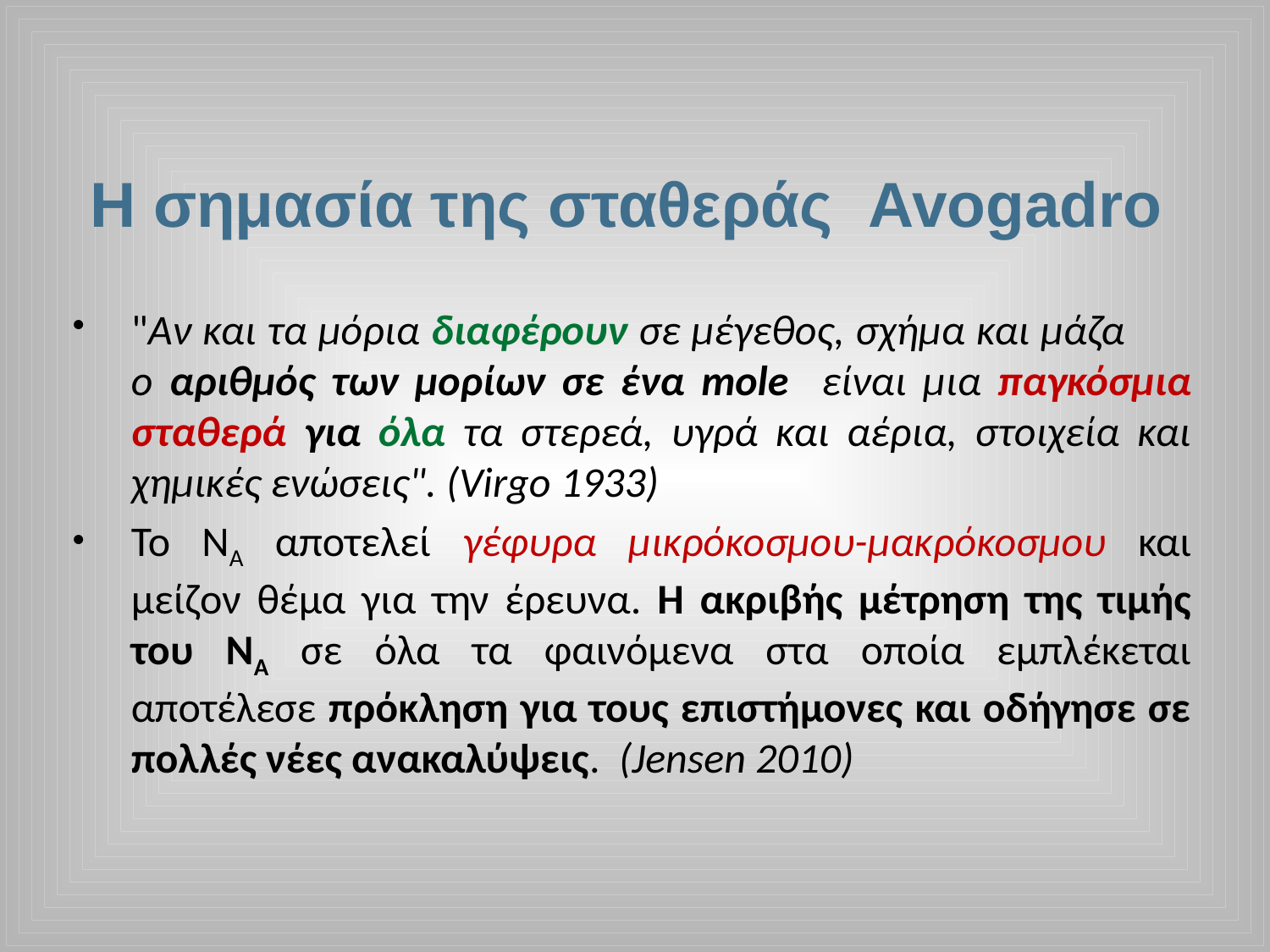

# Η σημασία της σταθεράς  Avogadro
"Αν και τα μόρια διαφέρουν σε μέγεθος, σχήμα και μάζα       ο αριθμός των μορίων σε ένα mole  είναι μια παγκόσμια σταθερά για όλα τα στερεά, υγρά και αέρια, στοιχεία και χημικές ενώσεις". (Virgo 1933)
To ΝΑ αποτελεί γέφυρα μικρόκοσμου-μακρόκοσμου και μείζον θέμα για την έρευνα. Η ακριβής μέτρηση της τιμής του ΝΑ σε όλα τα φαινόμενα στα οποία εμπλέκεται αποτέλεσε πρόκληση για τους επιστήμονες και οδήγησε σε πολλές νέες ανακαλύψεις.  (Jensen 2010)